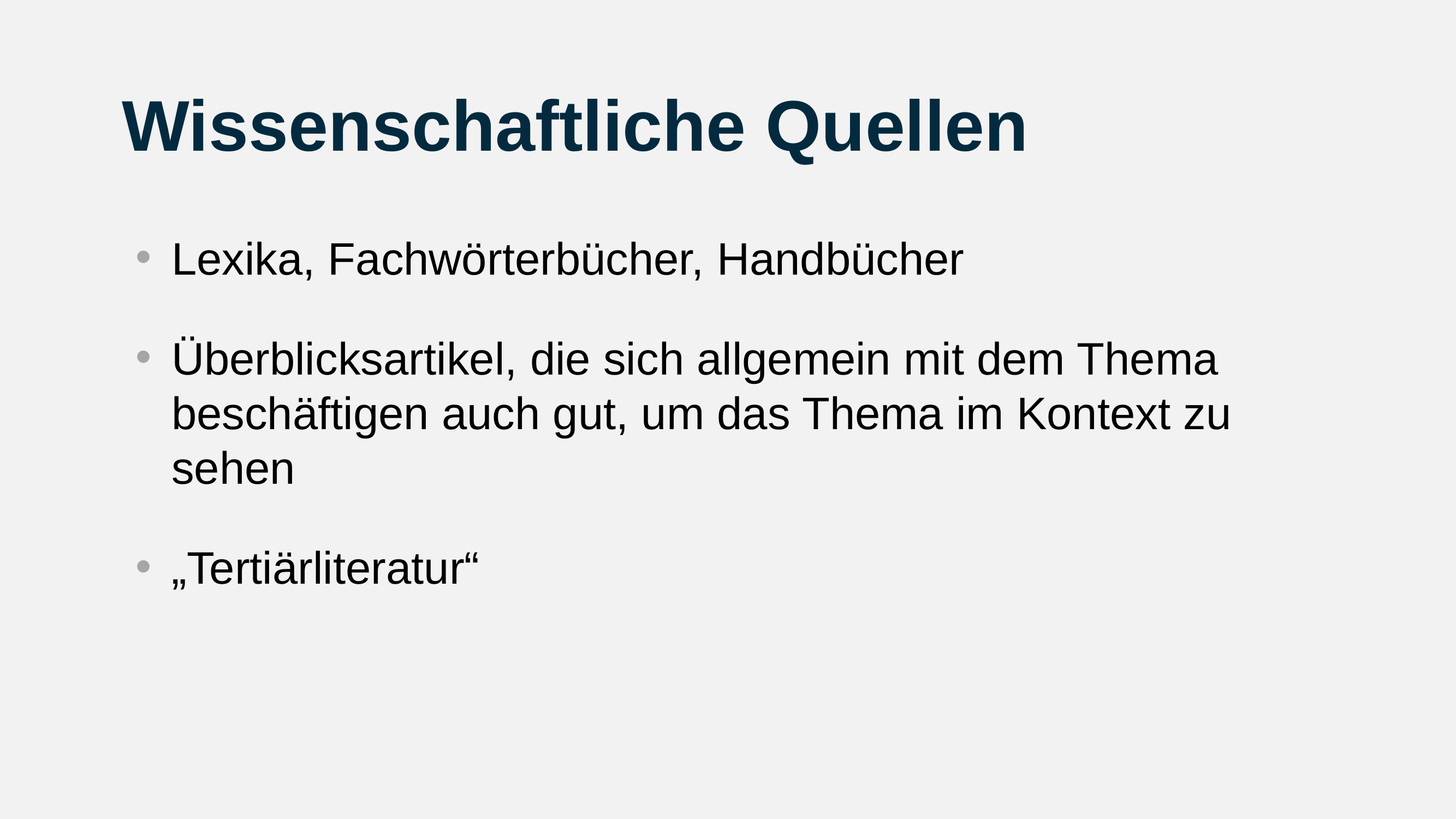

# Wissenschaftliche Quellen
Lexika, Fachwörterbücher, Handbücher
Überblicksartikel, die sich allgemein mit dem Thema beschäftigen auch gut, um das Thema im Kontext zu sehen
„Tertiärliteratur“